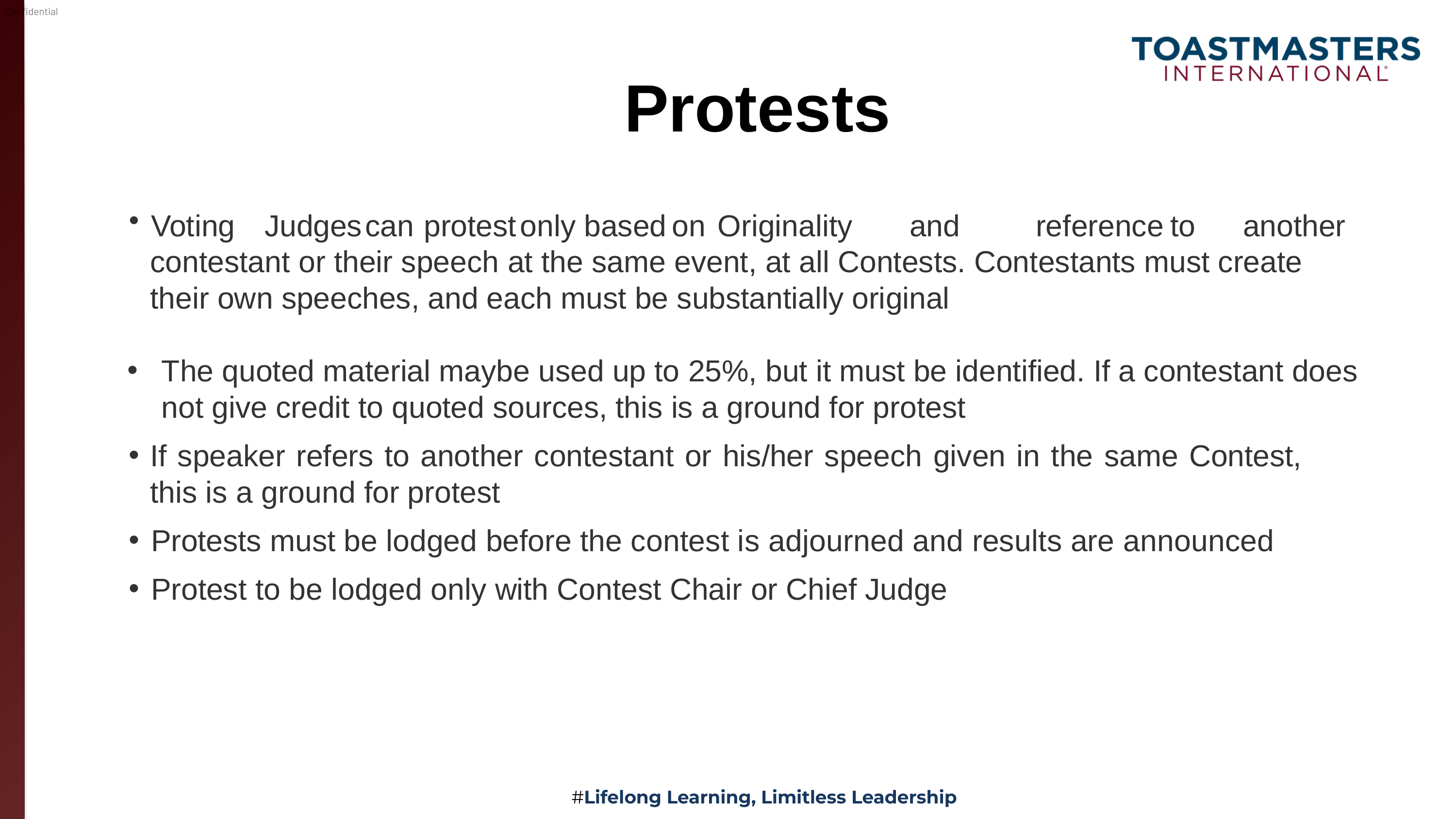

# Protests
Voting	Judges	can	protest	only	based	on	Originality	and	reference	to	another
contestant or their speech at the same event, at all Contests. Contestants must create their own speeches, and each must be substantially original

The quoted material maybe used up to 25%, but it must be identified. If a contestant does not give credit to quoted sources, this is a ground for protest
If speaker refers to another contestant or his/her speech given in the same Contest,  this is a ground for protest
Protests must be lodged before the contest is adjourned and results are announced
Protest to be lodged only with Contest Chair or Chief Judge